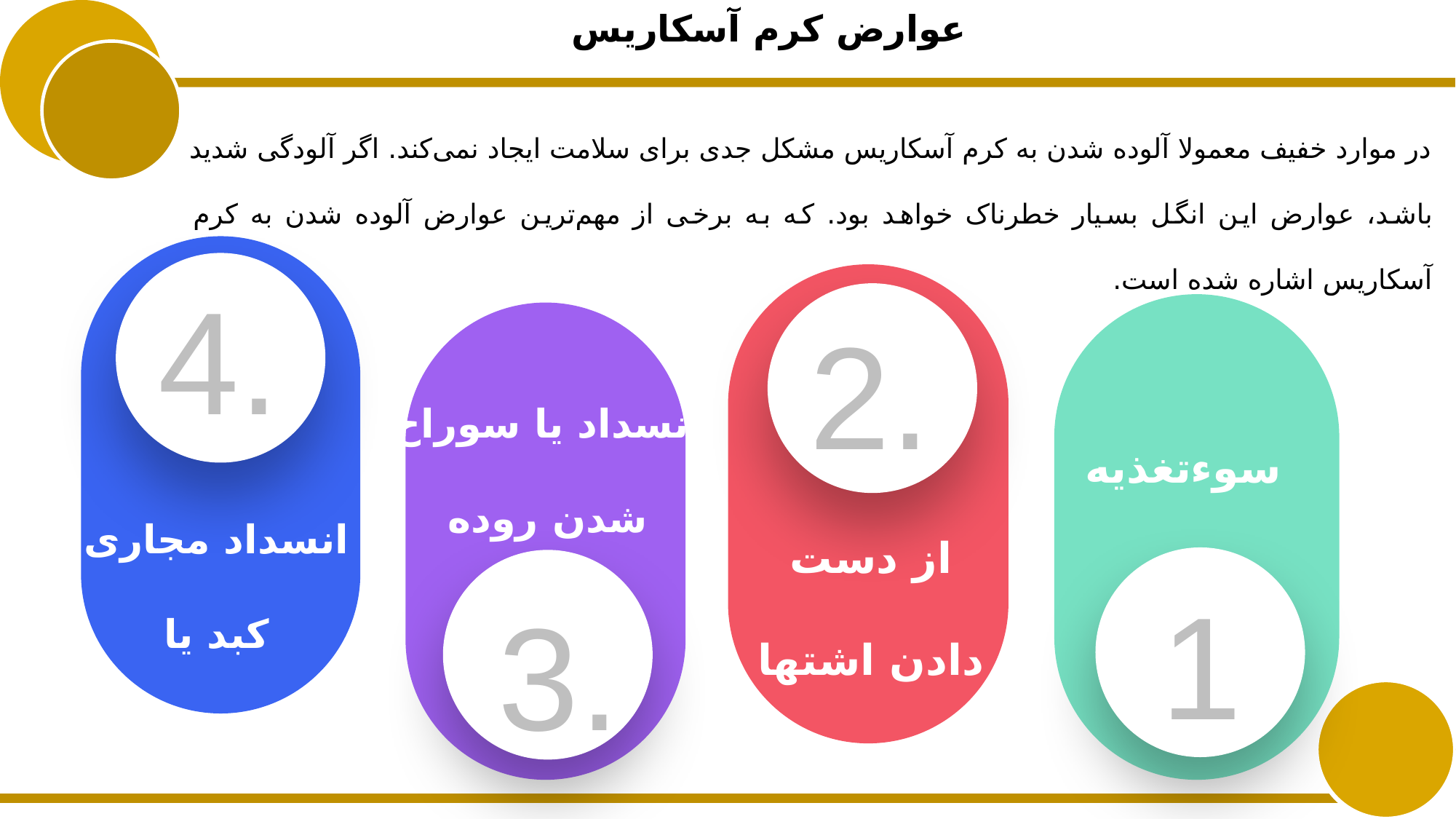

عوارض کرم آسکاریس
در موارد خفیف معمولا آلوده شدن به کرم آسکاریس مشکل جدی برای سلامت ایجاد نمی‌کند. اگر آلودگی شدید باشد، عوارض این انگل بسیار خطرناک خواهد بود. که به برخی از مهم‌ترین عوارض آلوده شدن به کرم آسکاریس اشاره شده است.

4.
2.

انسداد یا سوراخ شدن روده

سوءتغذیه

انسداد مجاری کبد یا پانکراس
از دست دادن اشتها

1.
3.